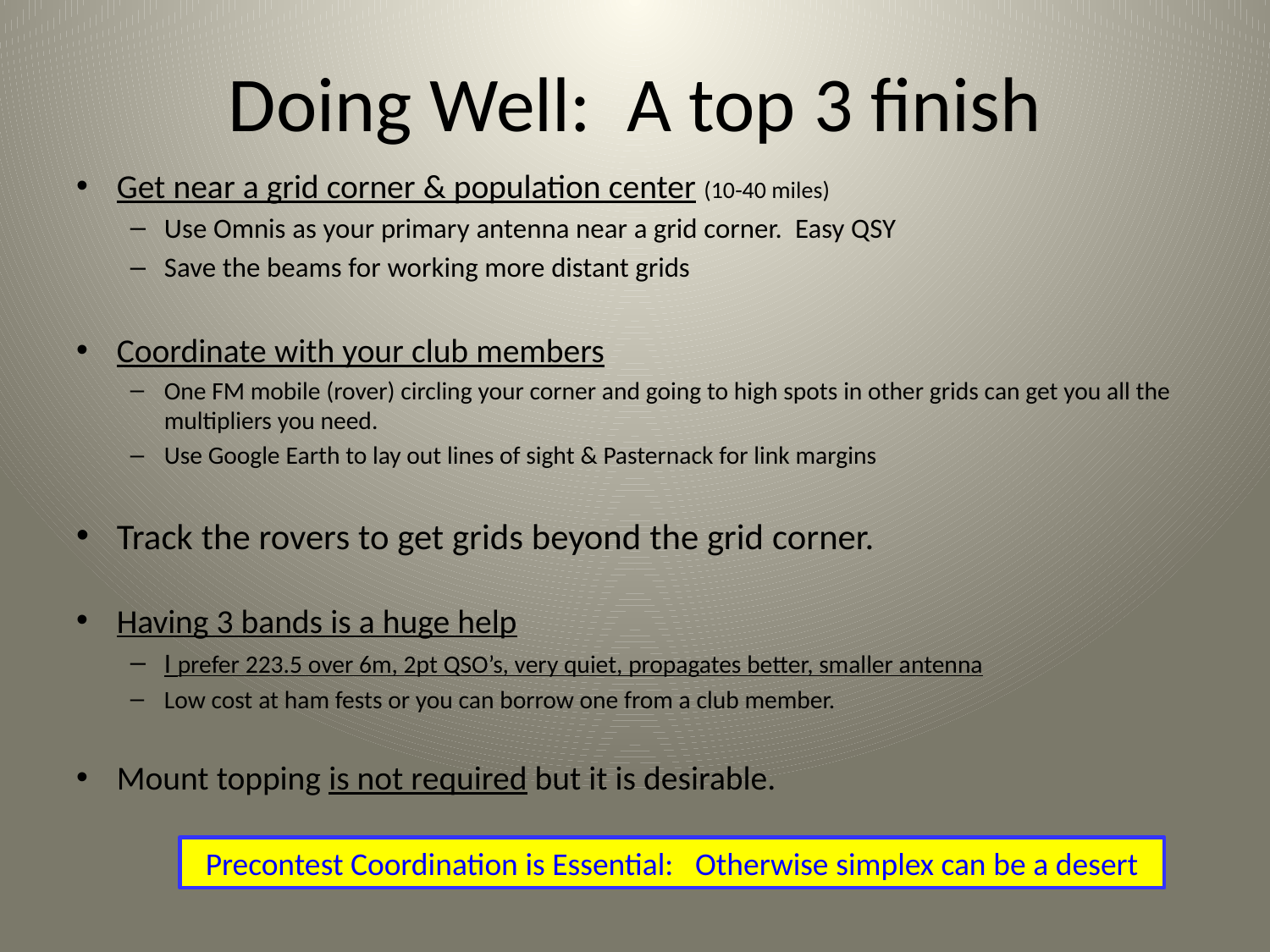

# Doing Well:  A top 3 finish
Get near a grid corner & population center (10-40 miles)
Use Omnis as your primary antenna near a grid corner.  Easy QSY
Save the beams for working more distant grids

Coordinate with your club members
One FM mobile (rover) circling your corner and going to high spots in other grids can get you all the multipliers you need.
Use Google Earth to lay out lines of sight & Pasternack for link margins

Track the rovers to get grids beyond the grid corner.

Having 3 bands is a huge help
I prefer 223.5 over 6m, 2pt QSO’s, very quiet, propagates better, smaller antenna
Low cost at ham fests or you can borrow one from a club member.

Mount topping is not required but it is desirable.

Precontest Coordination is Essential:   Otherwise simplex can be a desert